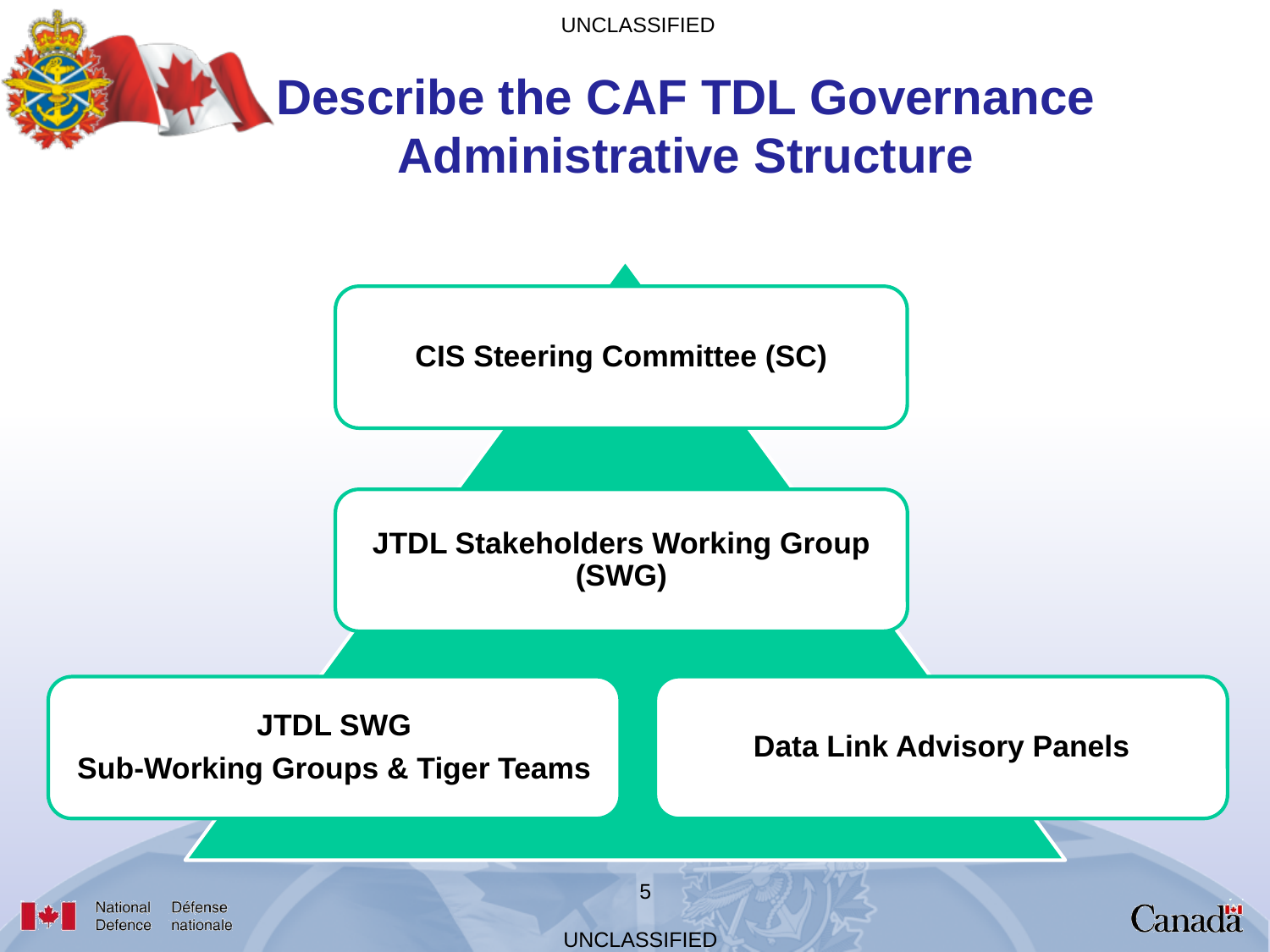

7
Describe the CAF TDL Governance Administrative Structure

CIS Steering Committee (SC)

JTDL Stakeholders Working Group (SWG)

Data Link Advisory Panels

JTDL SWG
Sub-Working Groups & Tiger Teams